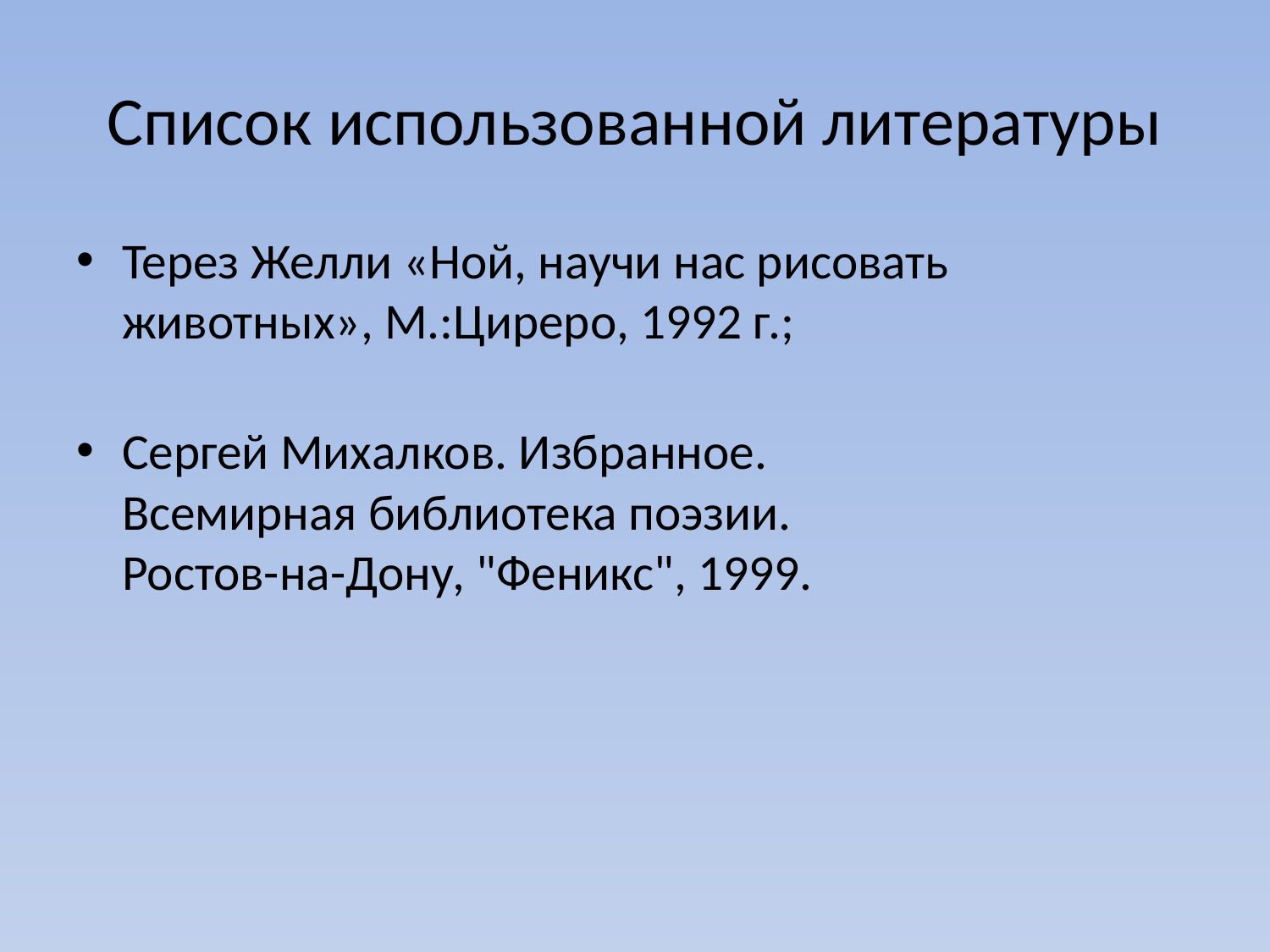

# Список использованной литературы
Терез Желли «Ной, научи нас рисовать животных», М.:Циреро, 1992 г.;
Сергей Михалков. Избранное.
Всемирная библиотека поэзии.
Ростов-на-Дону, "Феникс", 1999.